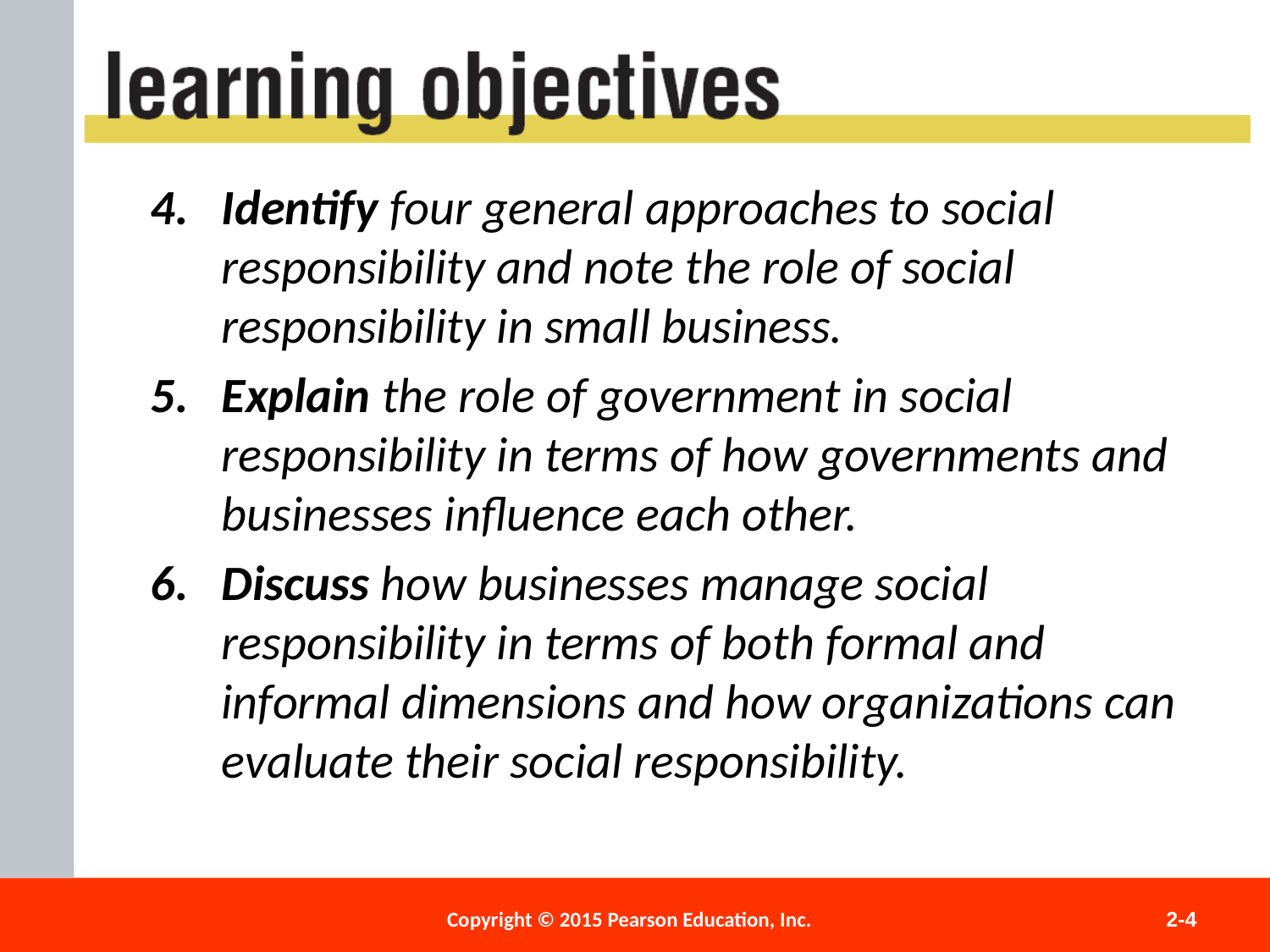

Identify four general approaches to social responsibility and note the role of social responsibility in small business.
Explain the role of government in social responsibility in terms of how governments and businesses influence each other.
Discuss how businesses manage social responsibility in terms of both formal and informal dimensions and how organizations can evaluate their social responsibility.